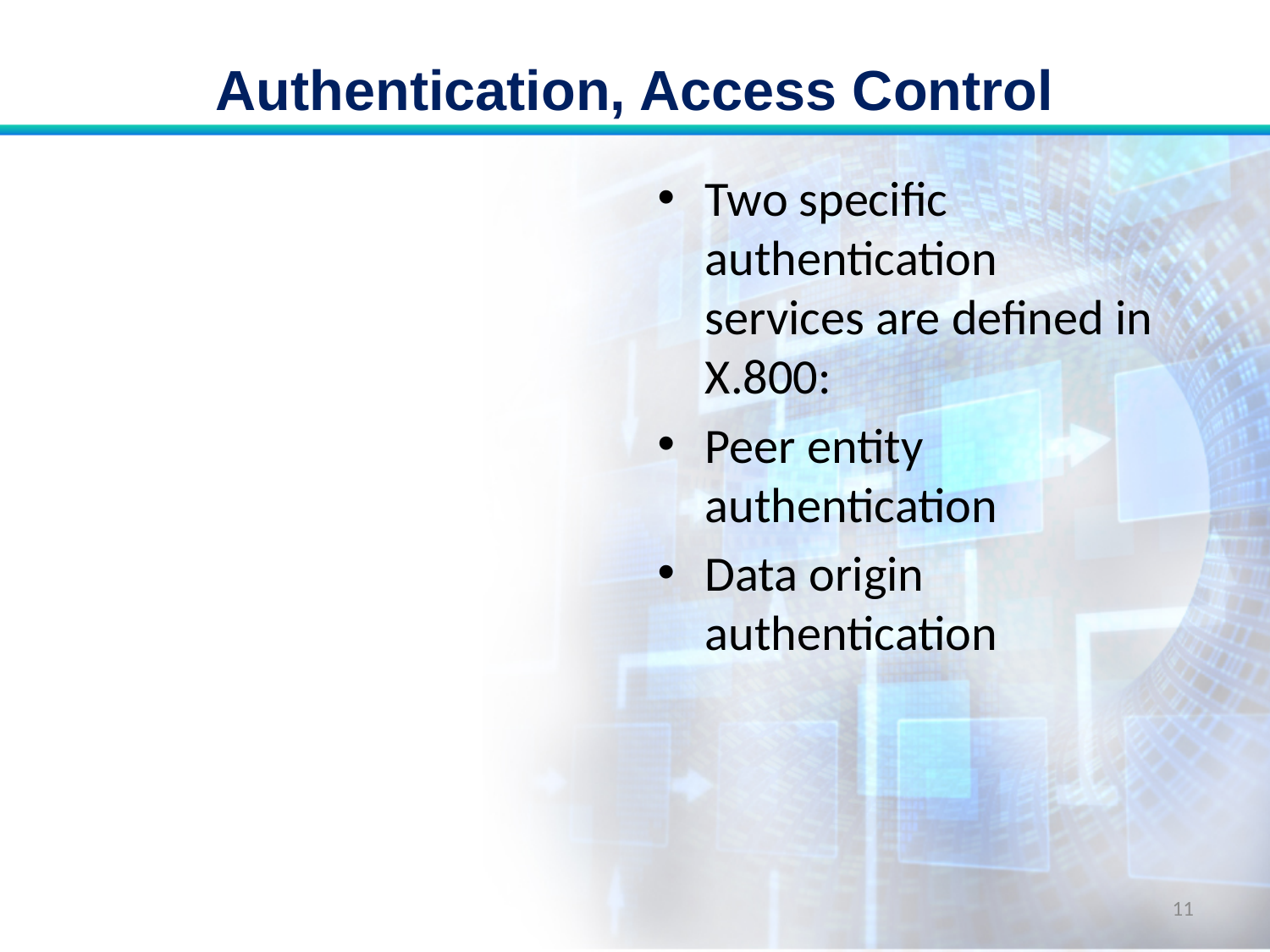

# Authentication, Access Control
Two specific authentication services are defined in X.800:
Peer entity authentication
Data origin authentication
11